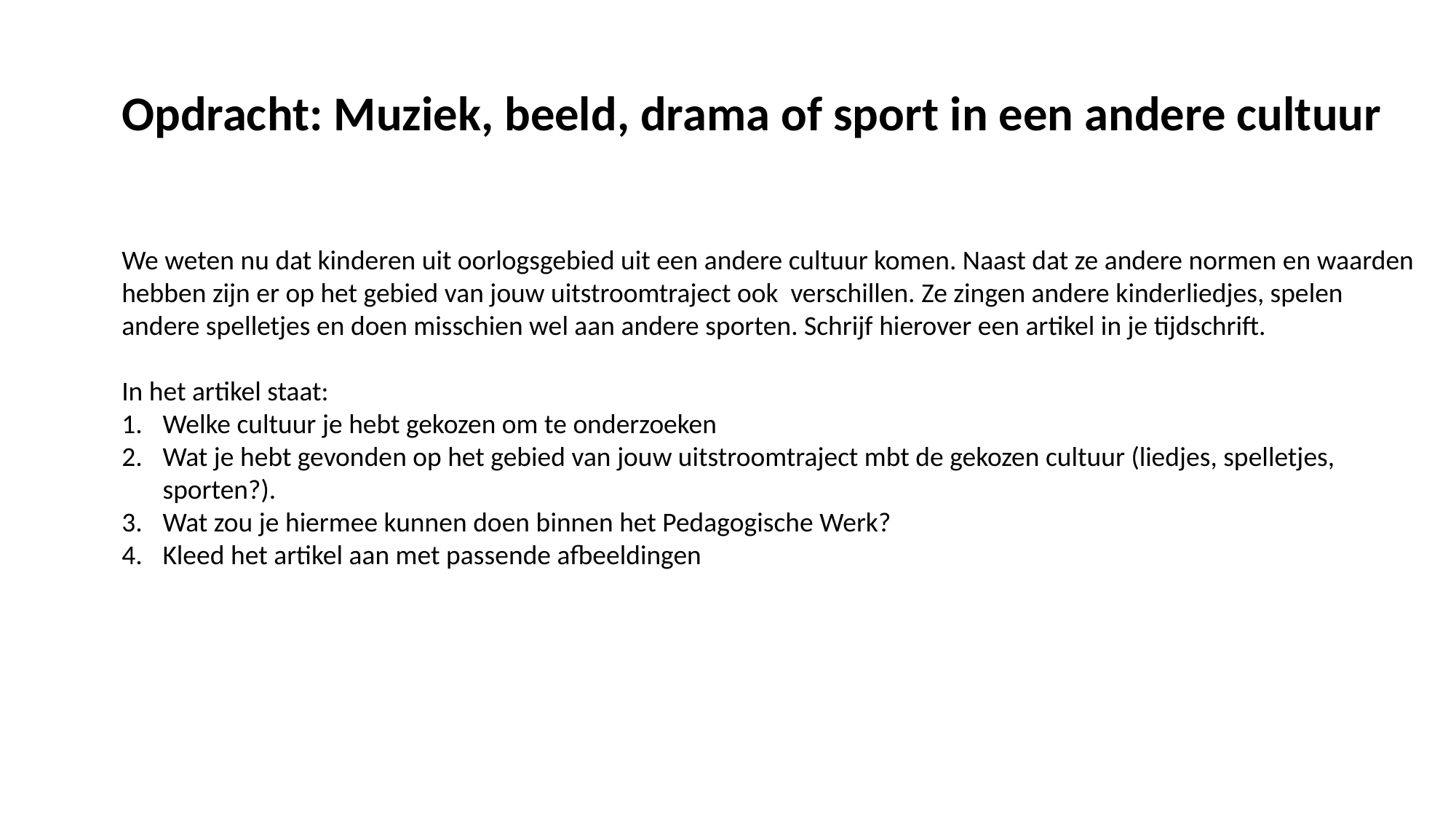

Opdracht: Muziek, beeld, drama of sport in een andere cultuur

We weten nu dat kinderen uit oorlogsgebied uit een andere cultuur komen. Naast dat ze andere normen en waarden hebben zijn er op het gebied van jouw uitstroomtraject ook  verschillen. Ze zingen andere kinderliedjes, spelen andere spelletjes en doen misschien wel aan andere sporten. Schrijf hierover een artikel in je tijdschrift.

In het artikel staat:
Welke cultuur je hebt gekozen om te onderzoeken
Wat je hebt gevonden op het gebied van jouw uitstroomtraject mbt de gekozen cultuur (liedjes, spelletjes, sporten?).
Wat zou je hiermee kunnen doen binnen het Pedagogische Werk?
Kleed het artikel aan met passende afbeeldingen